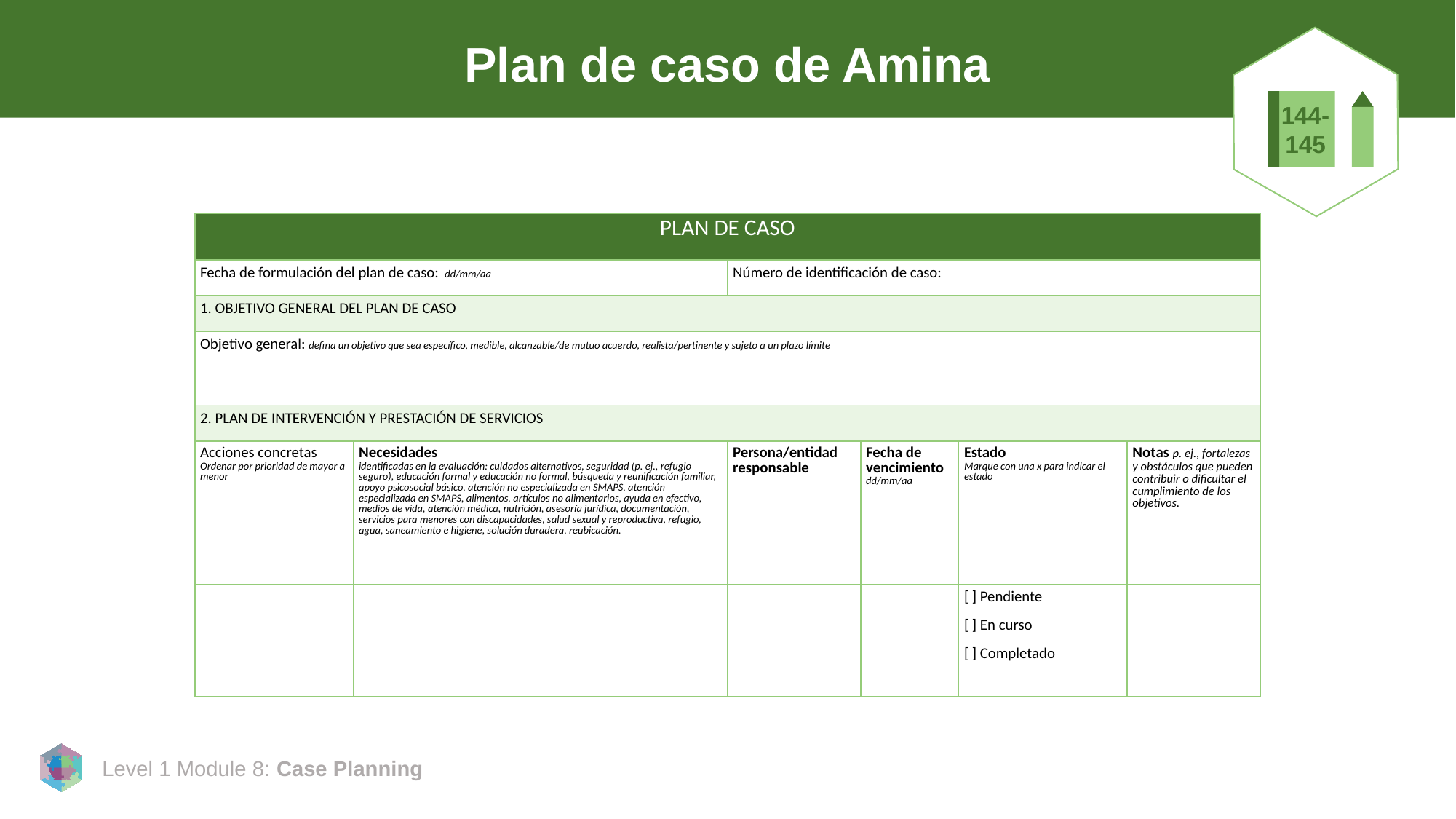

# Plan de caso de Amina

144-
145

| PLAN DE CASO |  |  |  |  |  |
| --- | --- | --- | --- | --- | --- |
| Fecha de formulación del plan de caso: dd/mm/aa |  | Número de identificación de caso: |  |  |  |
| 1. OBJETIVO GENERAL DEL PLAN DE CASO |  |  |  |  |  |
| Objetivo general: defina un objetivo que sea específico, medible, alcanzable/de mutuo acuerdo, realista/pertinente y sujeto a un plazo límite |  |  |  |  |  |
| 2. PLAN DE INTERVENCIÓN Y PRESTACIÓN DE SERVICIOS |  |  |  |  |  |
| Acciones concretas Ordenar por prioridad de mayor a menor | Necesidades identificadas en la evaluación: cuidados alternativos, seguridad (p. ej., refugio seguro), educación formal y educación no formal, búsqueda y reunificación familiar, apoyo psicosocial básico, atención no especializada en SMAPS, atención especializada en SMAPS, alimentos, artículos no alimentarios, ayuda en efectivo, medios de vida, atención médica, nutrición, asesoría jurídica, documentación, servicios para menores con discapacidades, salud sexual y reproductiva, refugio, agua, saneamiento e higiene, solución duradera, reubicación. | Persona/entidad responsable | Fecha de vencimiento dd/mm/aa | Estado Marque con una x para indicar el estado | Notas p. ej., fortalezas y obstáculos que pueden contribuir o dificultar el cumplimiento de los objetivos. |
|  |  |  |  | [ ] Pendiente [ ] En curso [ ] Completado |  |